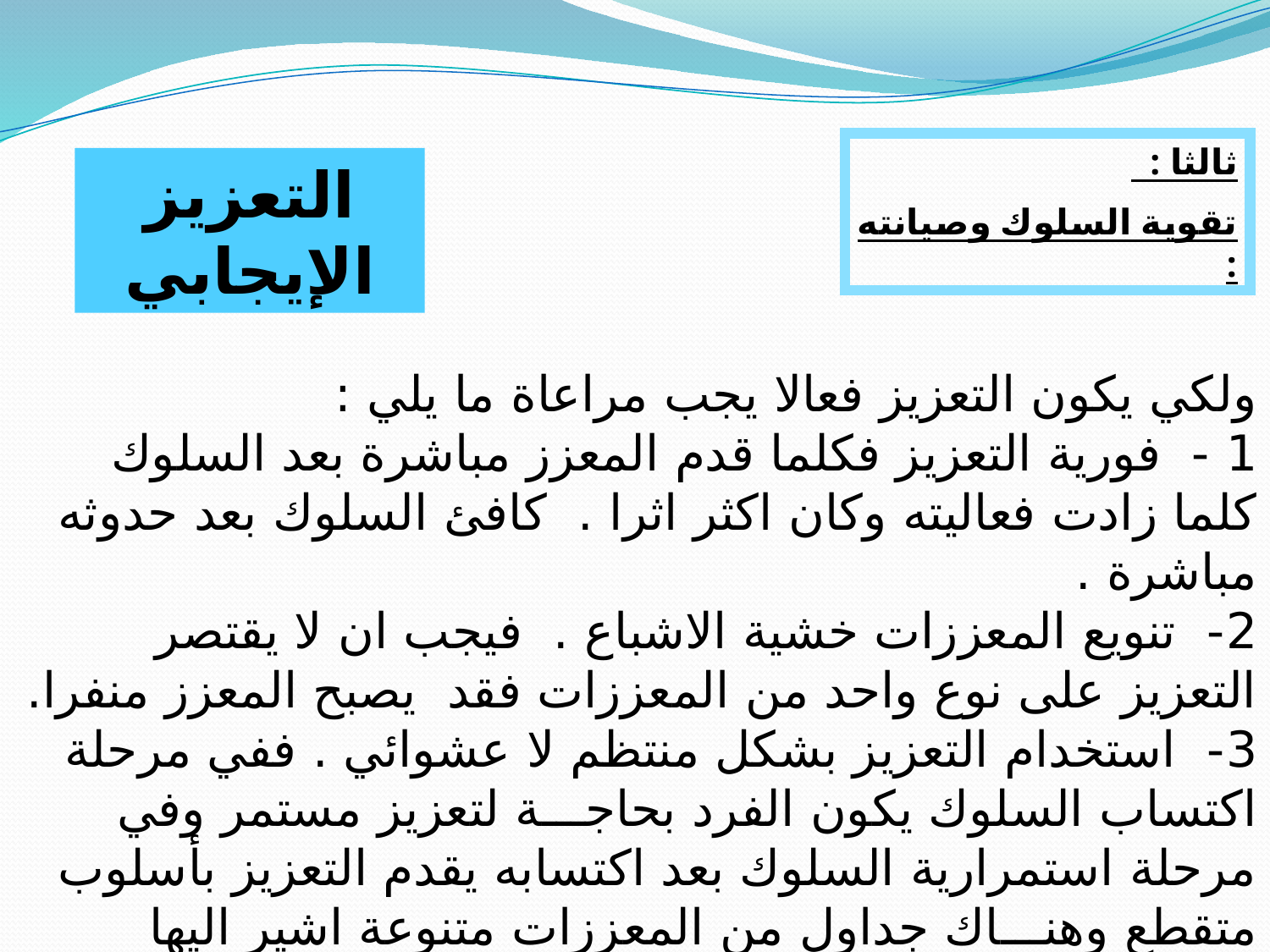

ثالثا :
تقوية السلوك وصيانته :
التعزيز الإيجابي
ولكي يكون التعزيز فعالا يجب مراعاة ما يلي :
1 -  فورية التعزيز فكلما قدم المعزز مباشرة بعد السلوك كلما زادت فعاليته وكان اكثر اثرا .  كافئ السلوك بعد حدوثه مباشرة .
2-  تنويع المعززات خشية الاشباع .  فيجب ان لا يقتصر التعزيز على نوع واحد من المعززات فقد  يصبح المعزز منفرا.
3-  استخدام التعزيز بشكل منتظم لا عشوائي . ففي مرحلة اكتساب السلوك يكون الفرد بحاجـــة لتعزيز مستمر وفي مرحلة استمرارية السلوك بعد اكتسابه يقدم التعزيز بأسلوب متقطع وهنـــاك جداول من المعززات متنوعة اشير اليها باقتضاب :